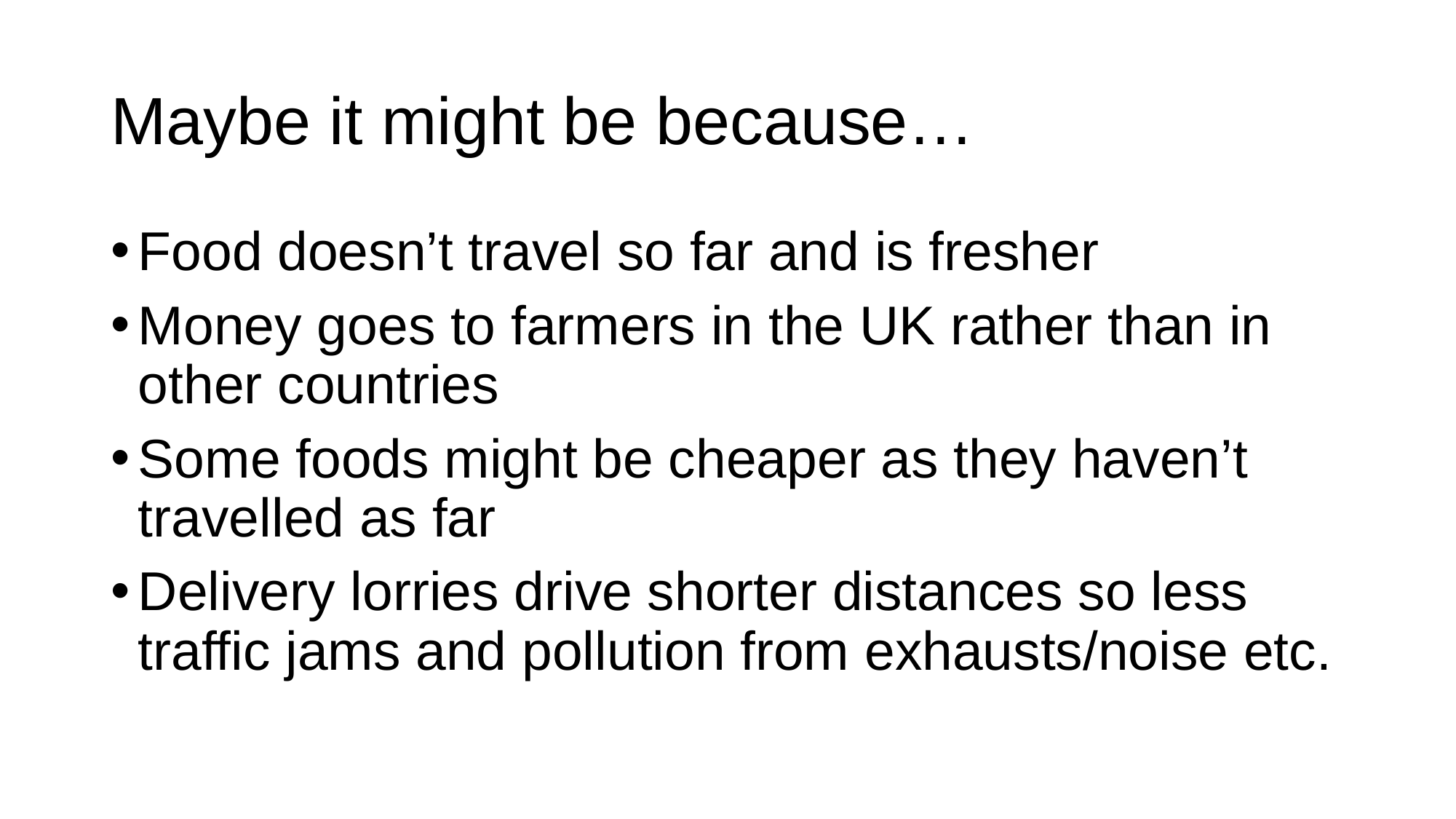

# Maybe it might be because…
Food doesn’t travel so far and is fresher
Money goes to farmers in the UK rather than in other countries
Some foods might be cheaper as they haven’t travelled as far
Delivery lorries drive shorter distances so less traffic jams and pollution from exhausts/noise etc.